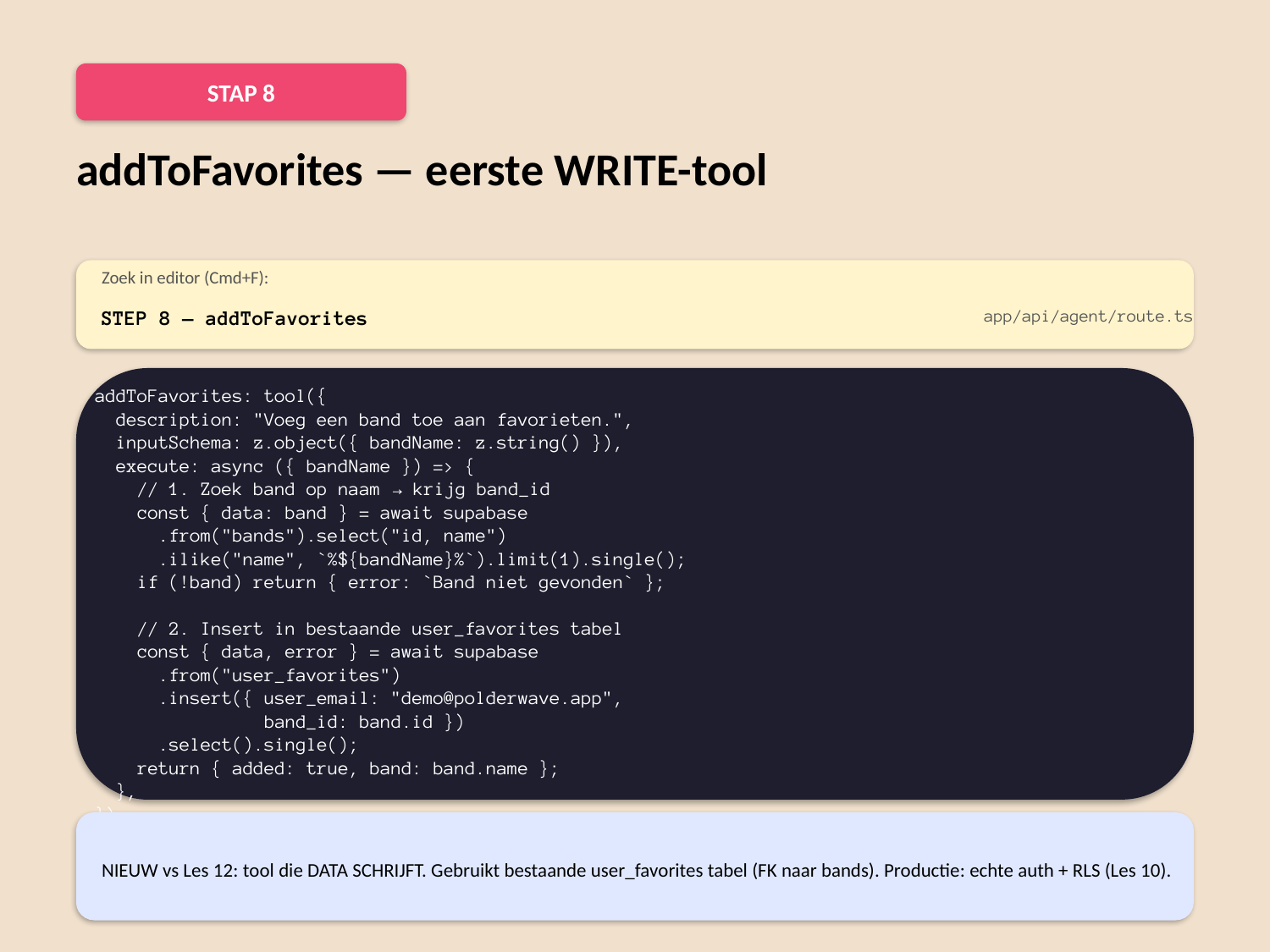

STAP 8
addToFavorites — eerste WRITE-tool

Zoek in editor (Cmd+F):
STEP 8 — addToFavorites
app/api/agent/route.ts

addToFavorites: tool({
  description: "Voeg een band toe aan favorieten.",
  inputSchema: z.object({ bandName: z.string() }),
  execute: async ({ bandName }) => {
    // 1. Zoek band op naam → krijg band_id
    const { data: band } = await supabase
      .from("bands").select("id, name")
      .ilike("name", `%${bandName}%`).limit(1).single();
    if (!band) return { error: `Band niet gevonden` };

    // 2. Insert in bestaande user_favorites tabel
    const { data, error } = await supabase
      .from("user_favorites")
      .insert({ user_email: "demo@polderwave.app",
                band_id: band.id })
      .select().single();
    return { added: true, band: band.name };
  },
}),

NIEUW vs Les 12: tool die DATA SCHRIJFT. Gebruikt bestaande user_favorites tabel (FK naar bands). Productie: echte auth + RLS (Les 10).